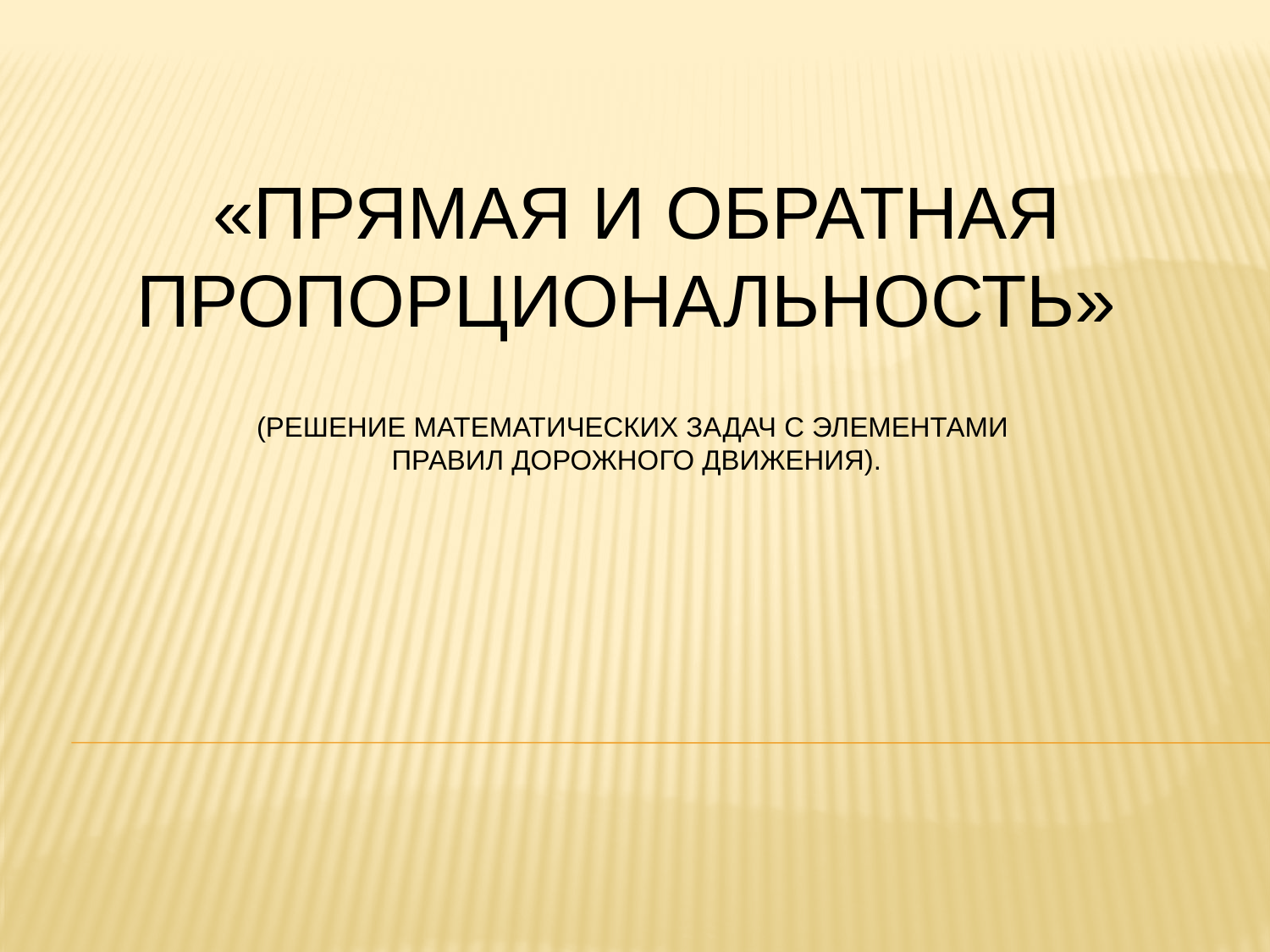

# «Прямая и обратная пропорциональность» (решение математических задач с элементами правил дорожного движения).